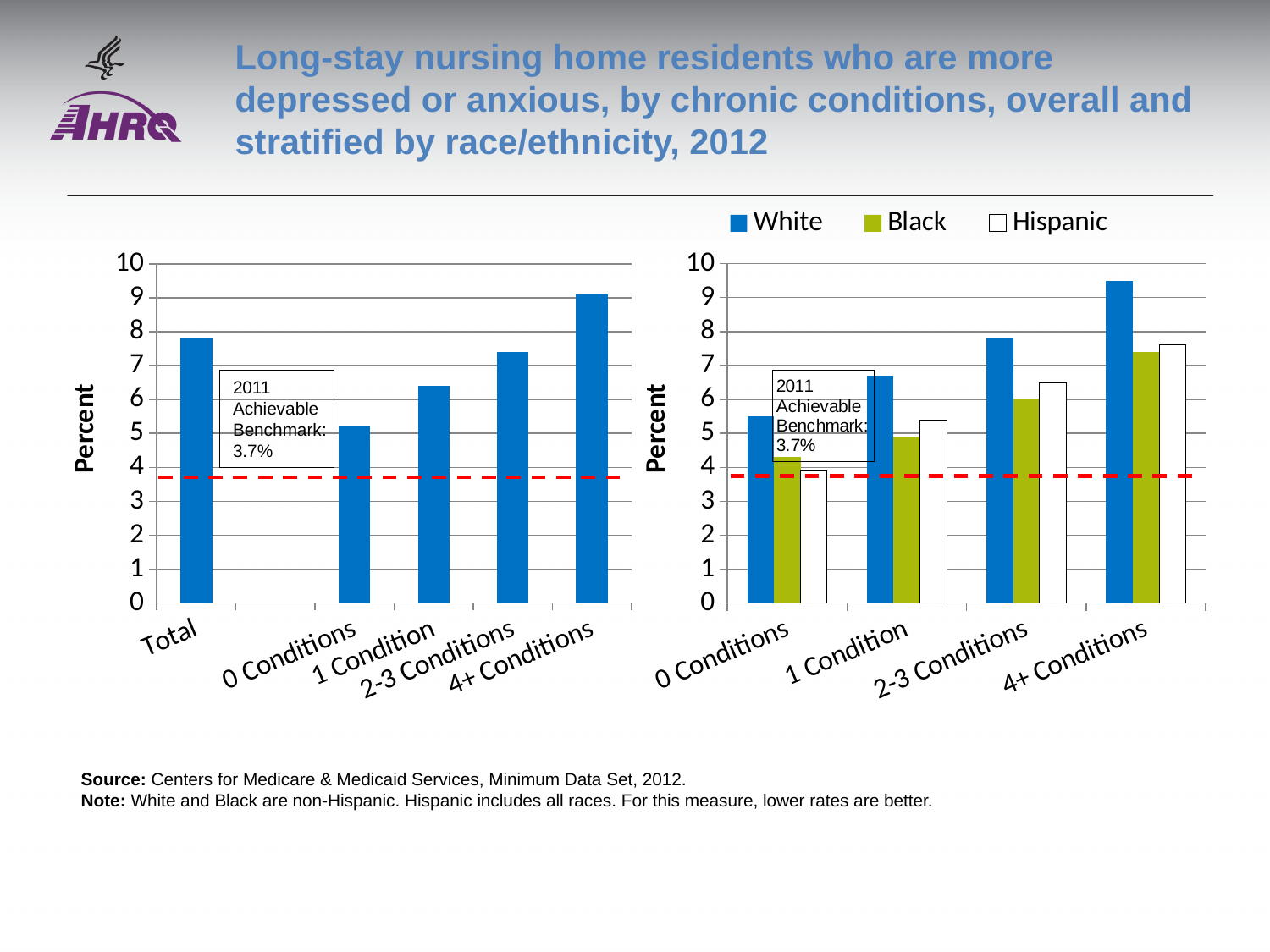

# Long-stay nursing home residents who are more depressed or anxious, by chronic conditions, overall and stratified by race/ethnicity, 2012

### Chart

| Category | 2012 |
|---|---|
| Total | 7.8 |
|  | None |
| 0 Conditions | 5.2 |
| 1 Condition | 6.4 |
| 2-3 Conditions | 7.4 |
| 4+ Conditions | 9.1 |

### Chart

| Category | White | Black | Hispanic |
|---|---|---|---|
| 0 Conditions | 5.5 | 4.3 | 3.9 |
| 1 Condition | 6.7 | 4.9 | 5.4 |
| 2-3 Conditions | 7.8 | 6.0 | 6.5 |
| 4+ Conditions | 9.5 | 7.4 | 7.6 |
2011 Achievable Benchmark:3.7%
Source: Centers for Medicare & Medicaid Services, Minimum Data Set, 2012.
Note: White and Black are non-Hispanic. Hispanic includes all races. For this measure, lower rates are better.